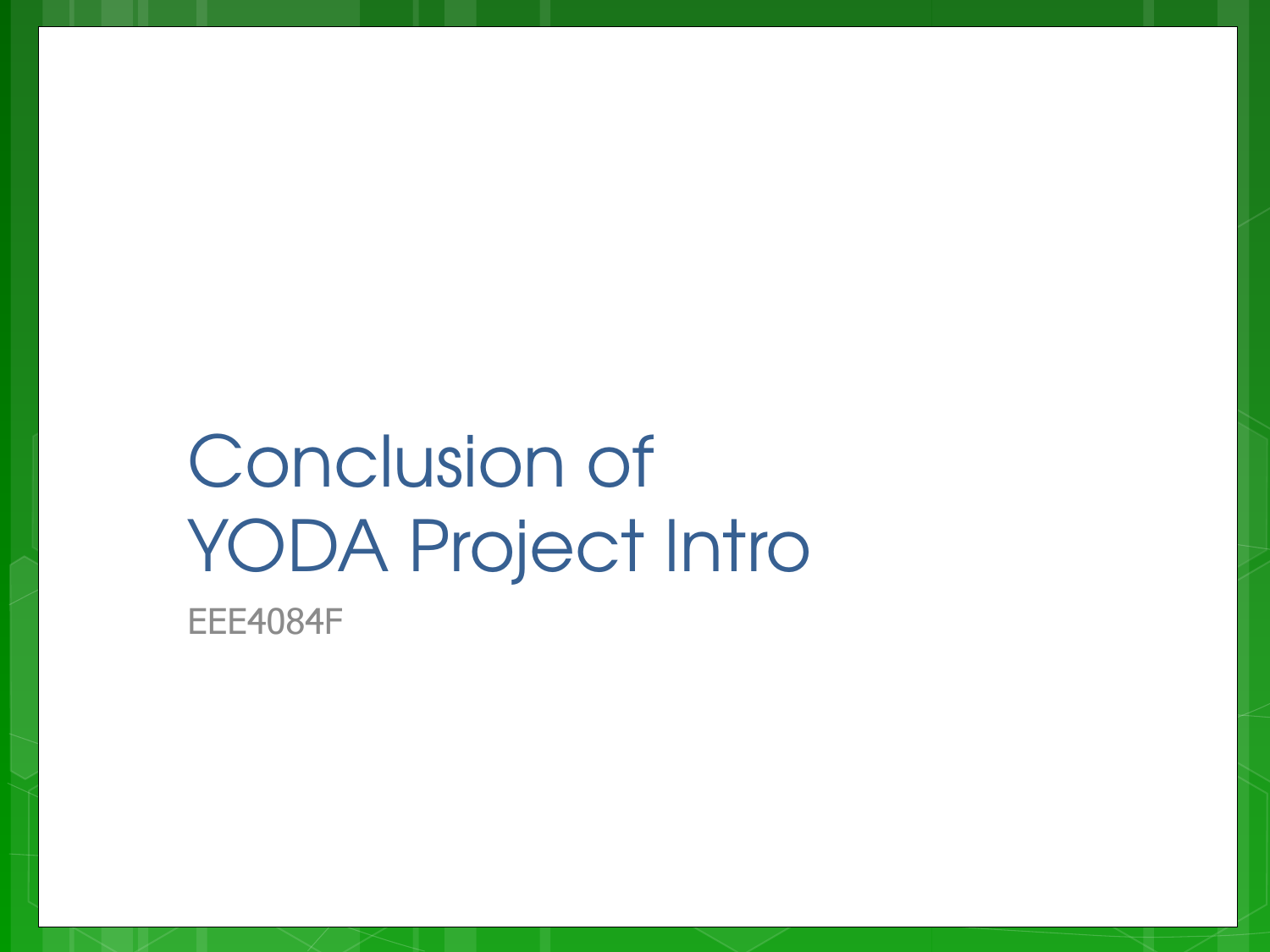

# Conclusion of YODA Project Intro
EEE4084F